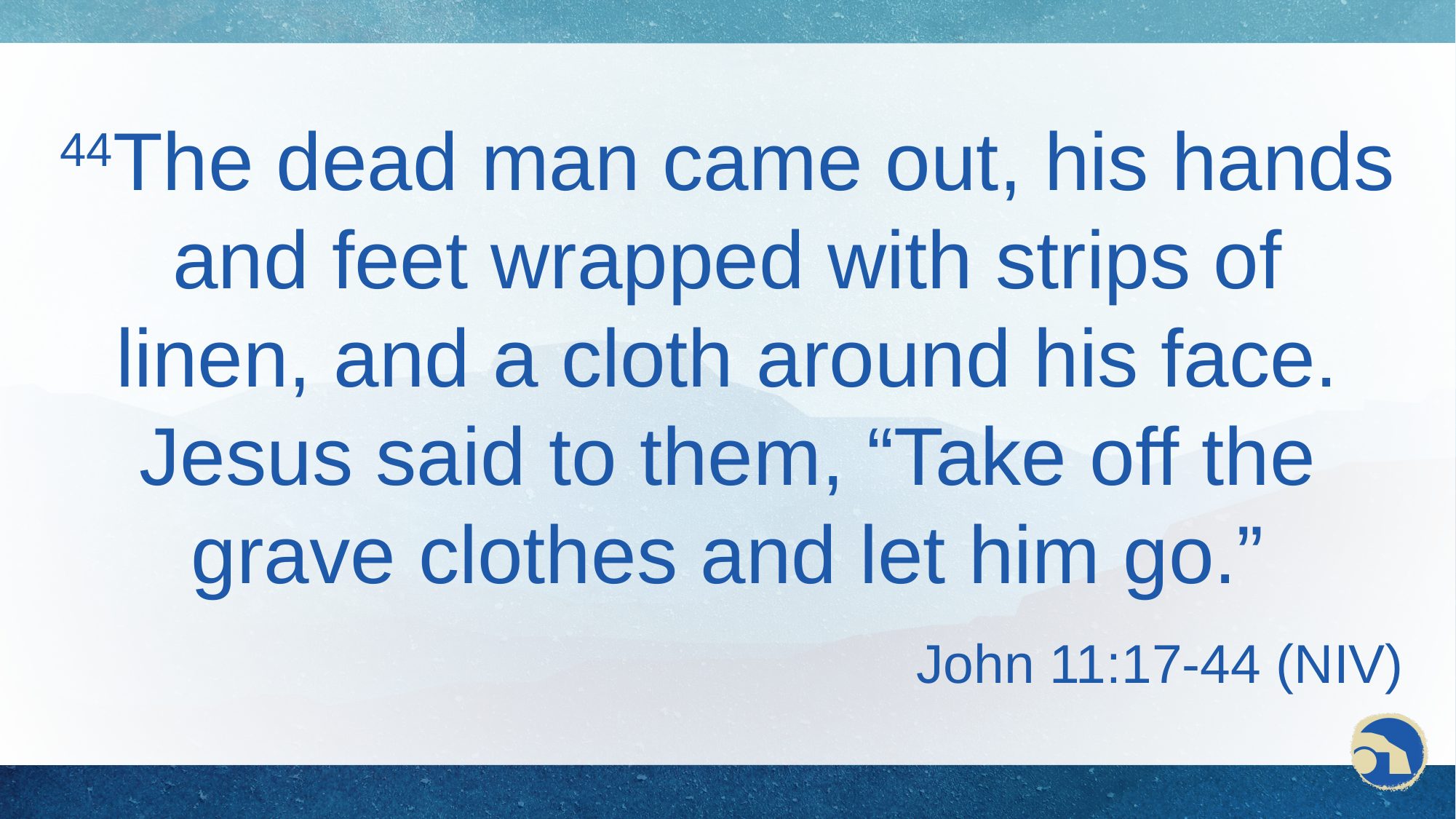

# 44The dead man came out, his hands and feet wrapped with strips of linen, and a cloth around his face. Jesus said to them, “Take off the grave clothes and let him go.”
John 11:17-44 (NIV)